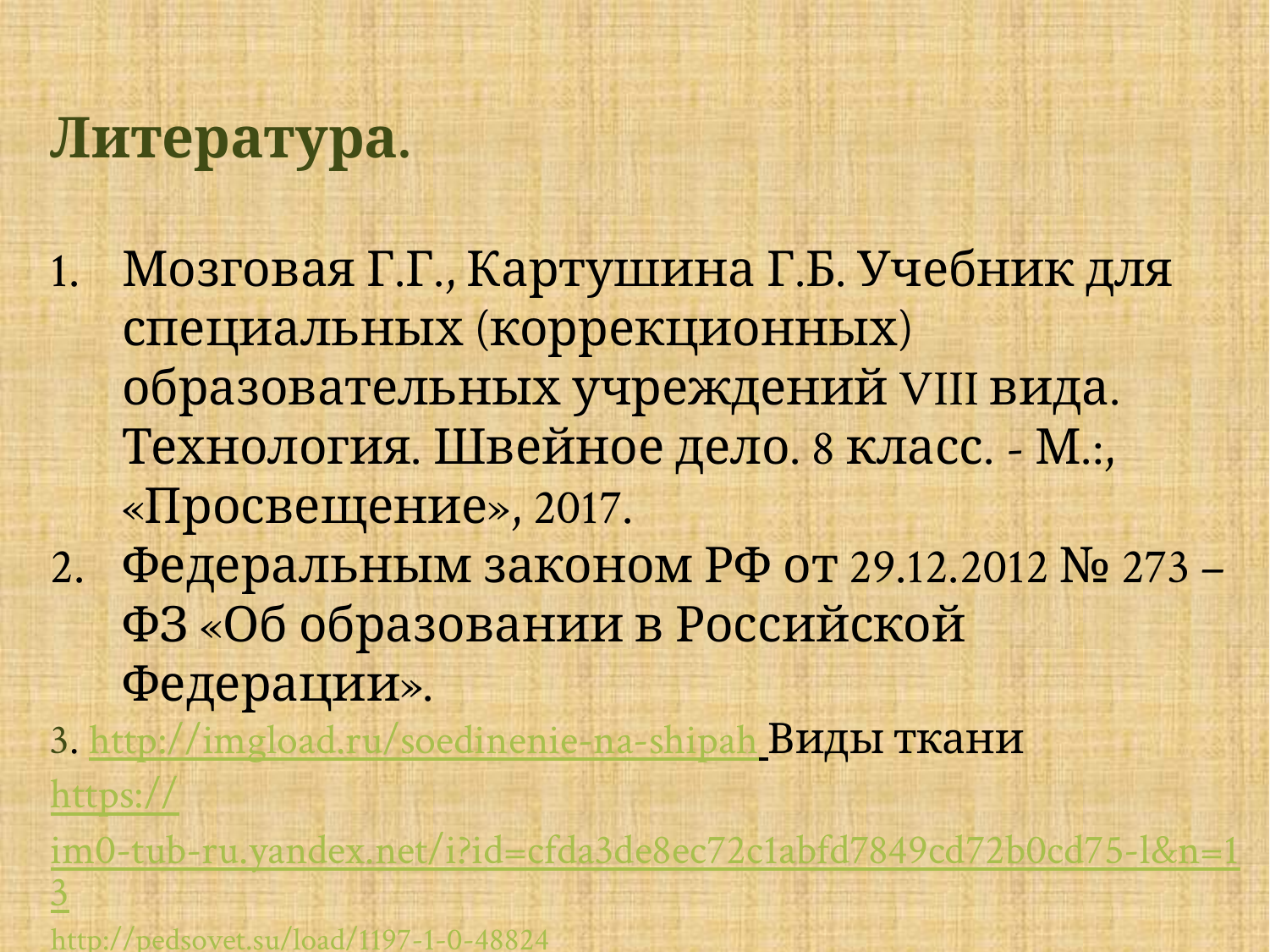

Литература.

Мозговая Г.Г., Картушина Г.Б. Учебник для специальных (коррекционных) образовательных учреждений VIII вида. Технология. Швейное дело. 8 класс. - М.:, «Просвещение», 2017.
Федеральным законом РФ от 29.12.2012 № 273 – ФЗ «Об образовании в Российской         	Федерации».
3. http://imgload.ru/soedinenie-na-shipah Виды ткани
https://im0-tub-ru.yandex.net/i?id=cfda3de8ec72c1abfd7849cd72b0cd75-l&n=13
http://pedsovet.su/load/1197-1-0-48824